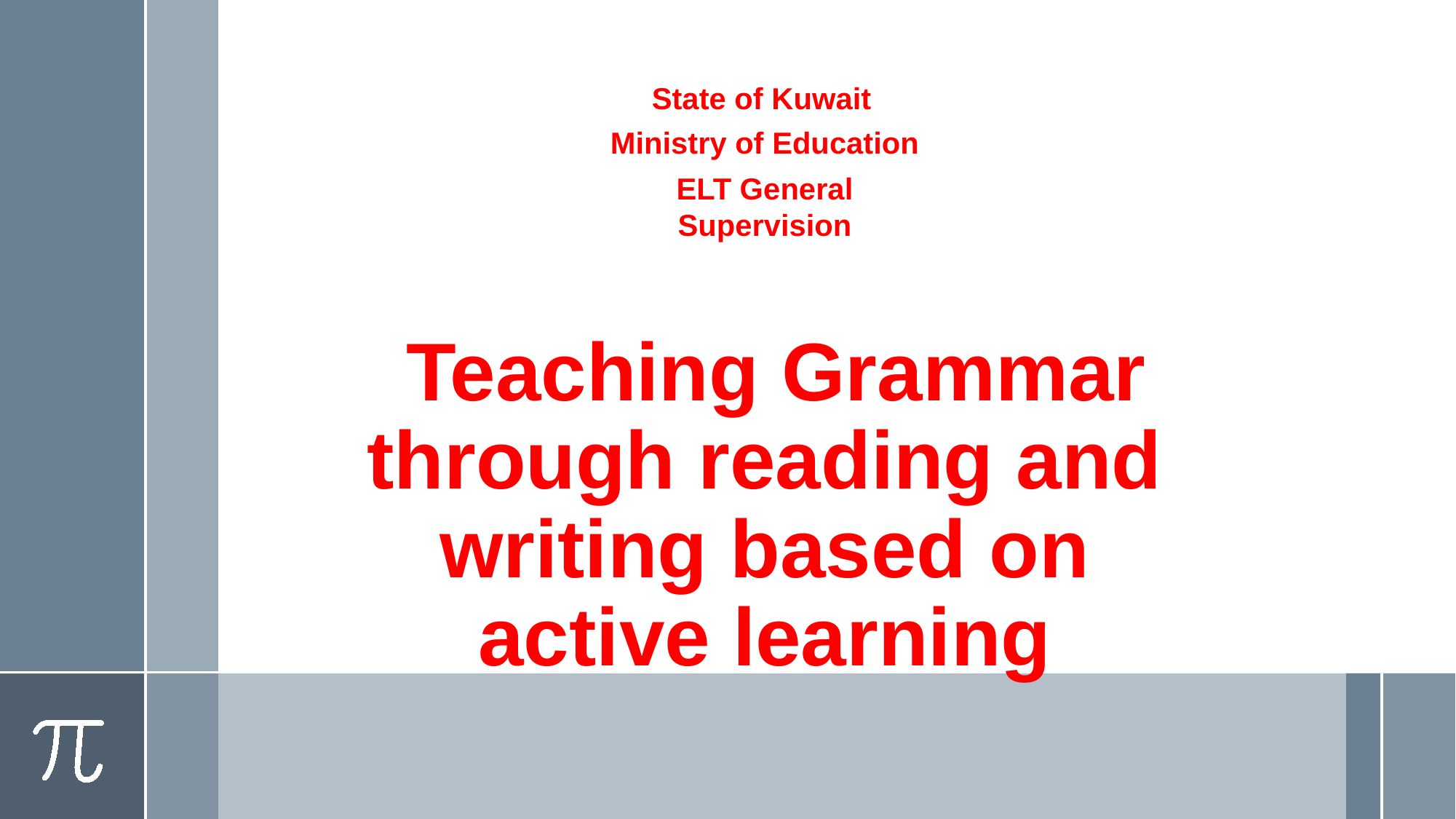

State of Kuwait
Ministry of Education
ELT General Supervision
 Teaching Grammar through reading and writing based on active learning